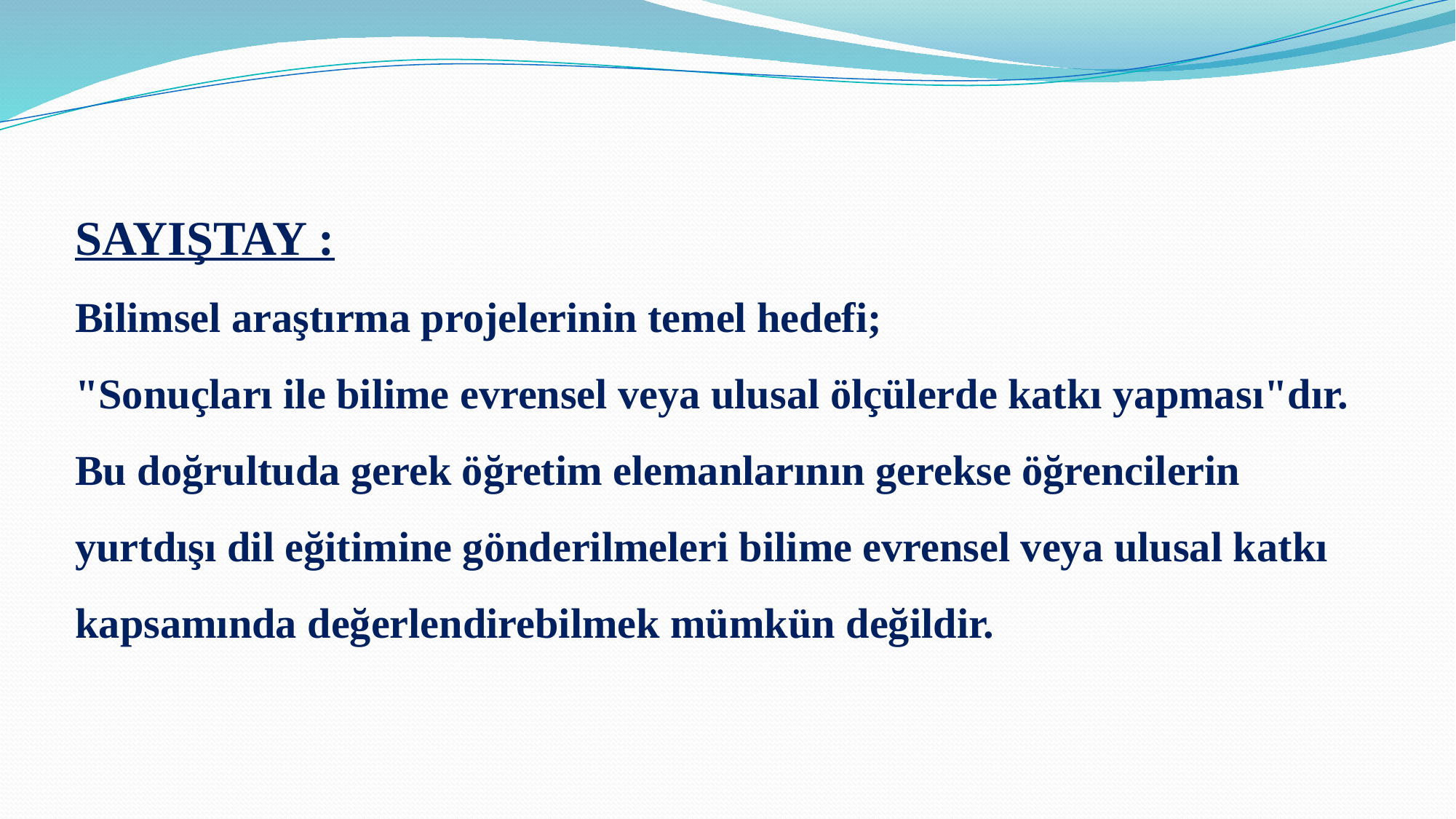

SAYIŞTAY :
Bilimsel araştırma projelerinin temel hedefi;
"Sonuçları ile bilime evrensel veya ulusal ölçülerde katkı yapması"dır.
Bu doğrultuda gerek öğretim elemanlarının gerekse öğrencilerin yurtdışı dil eğitimine gönderilmeleri bilime evrensel veya ulusal katkı kapsamında değerlendirebilmek mümkün değildir.